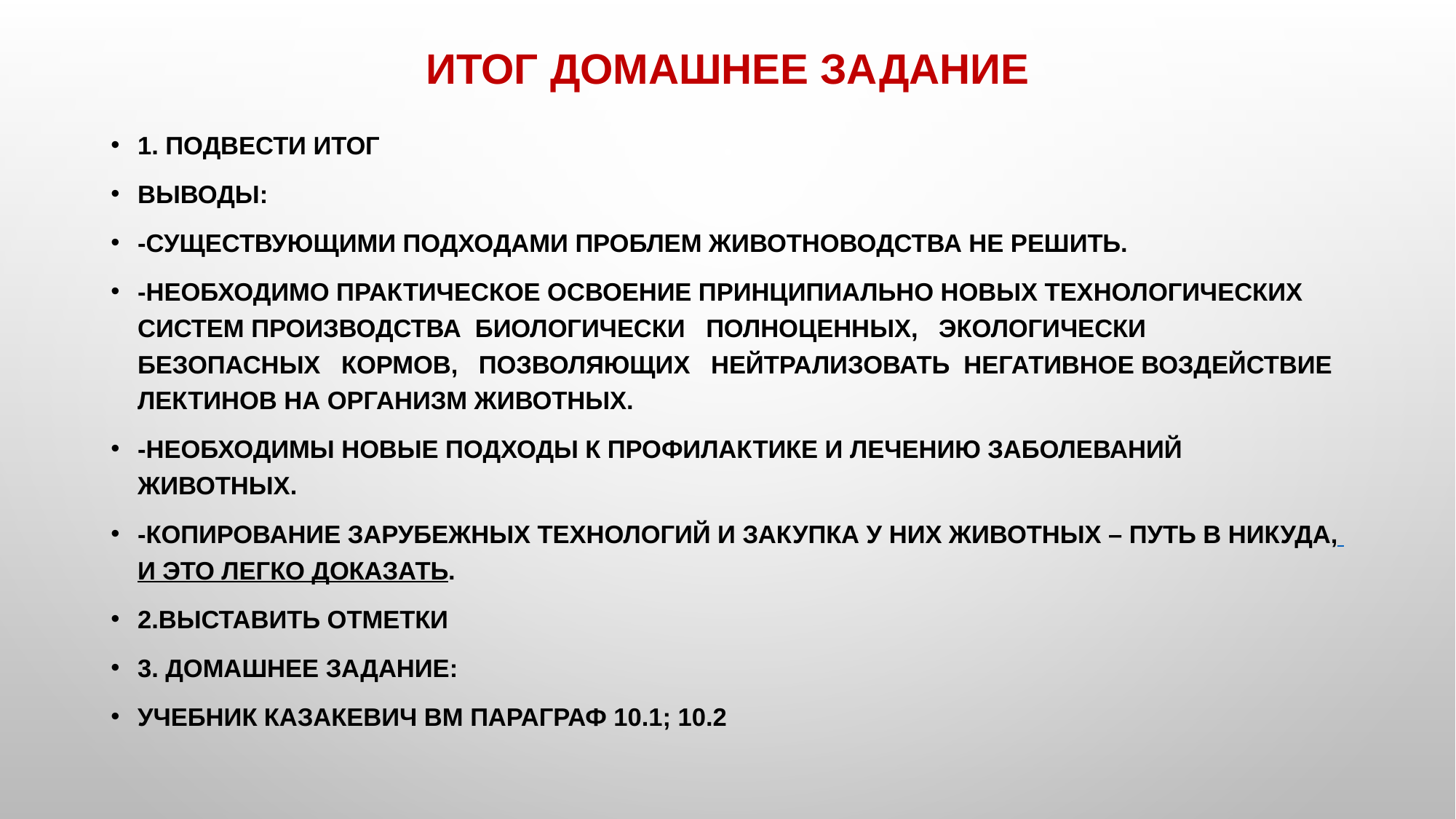

# Итог Домашнее задание
1. Подвести итог
Выводы:
-Существующими подходами проблем животноводства не решить.
-Необходимо практическое освоение принципиально новых технологических систем производства  биологически   полноценных,   экологически   безопасных   кормов,   позволяющих   нейтрализовать  негативное воздействие лектинов на организм животных.
-Необходимы новые подходы к профилактике и лечению заболеваний   животных.
-Копирование зарубежных технологий и закупка у них животных – путь в никуда, и это легко доказать.
2.Выставить отметки
3. Домашнее задание:
Учебник Казакевич ВМ параграф 10.1; 10.2